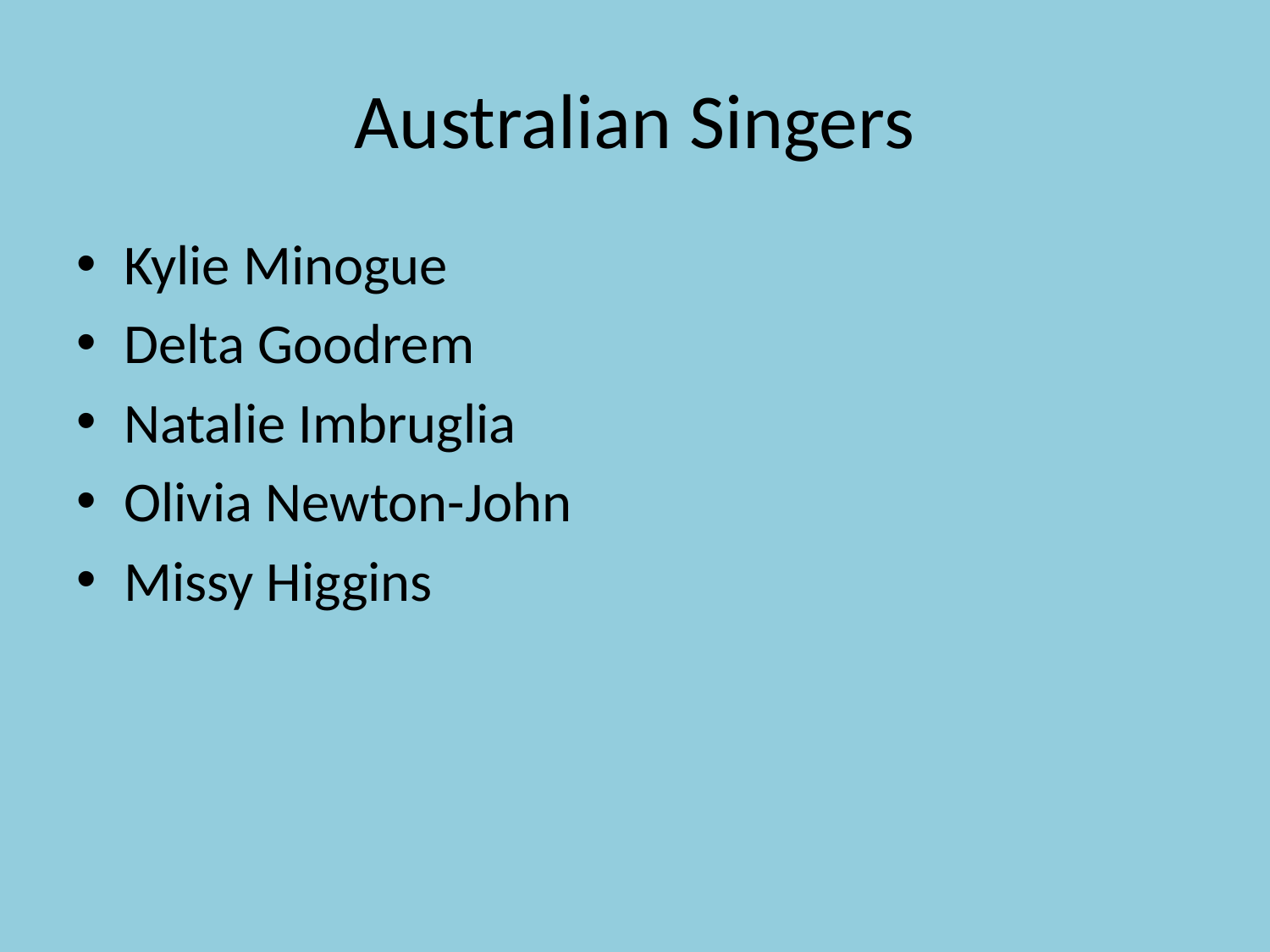

# Australian Singers
Kylie Minogue
Delta Goodrem
Natalie Imbruglia
Olivia Newton-John
Missy Higgins